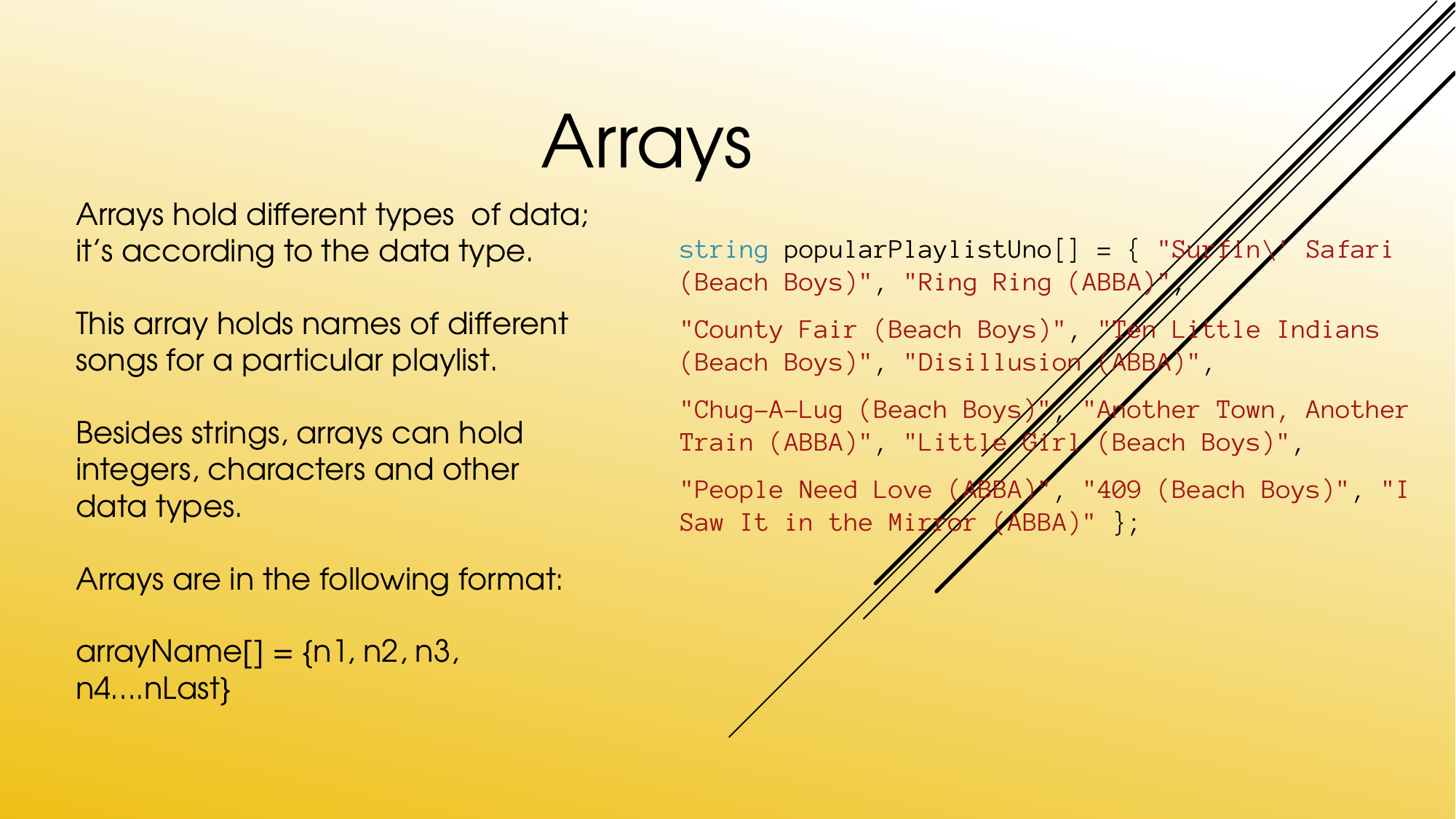

# Arrays
Arrays hold different types  of data; it’s according to the data type.

This array holds names of different songs for a particular playlist.

Besides strings, arrays can hold integers, characters and other data types.

Arrays are in the following format:

arrayName[] = {n1, n2, n3, n4….nLast}
string popularPlaylistUno[] = { "Surfin\' Safari (Beach Boys)", "Ring Ring (ABBA)",
"County Fair (Beach Boys)", "Ten Little Indians (Beach Boys)", "Disillusion (ABBA)",
"Chug-A-Lug (Beach Boys)", "Another Town, Another Train (ABBA)", "Little Girl (Beach Boys)",
"People Need Love (ABBA)", "409 (Beach Boys)", "I Saw It in the Mirror (ABBA)" };